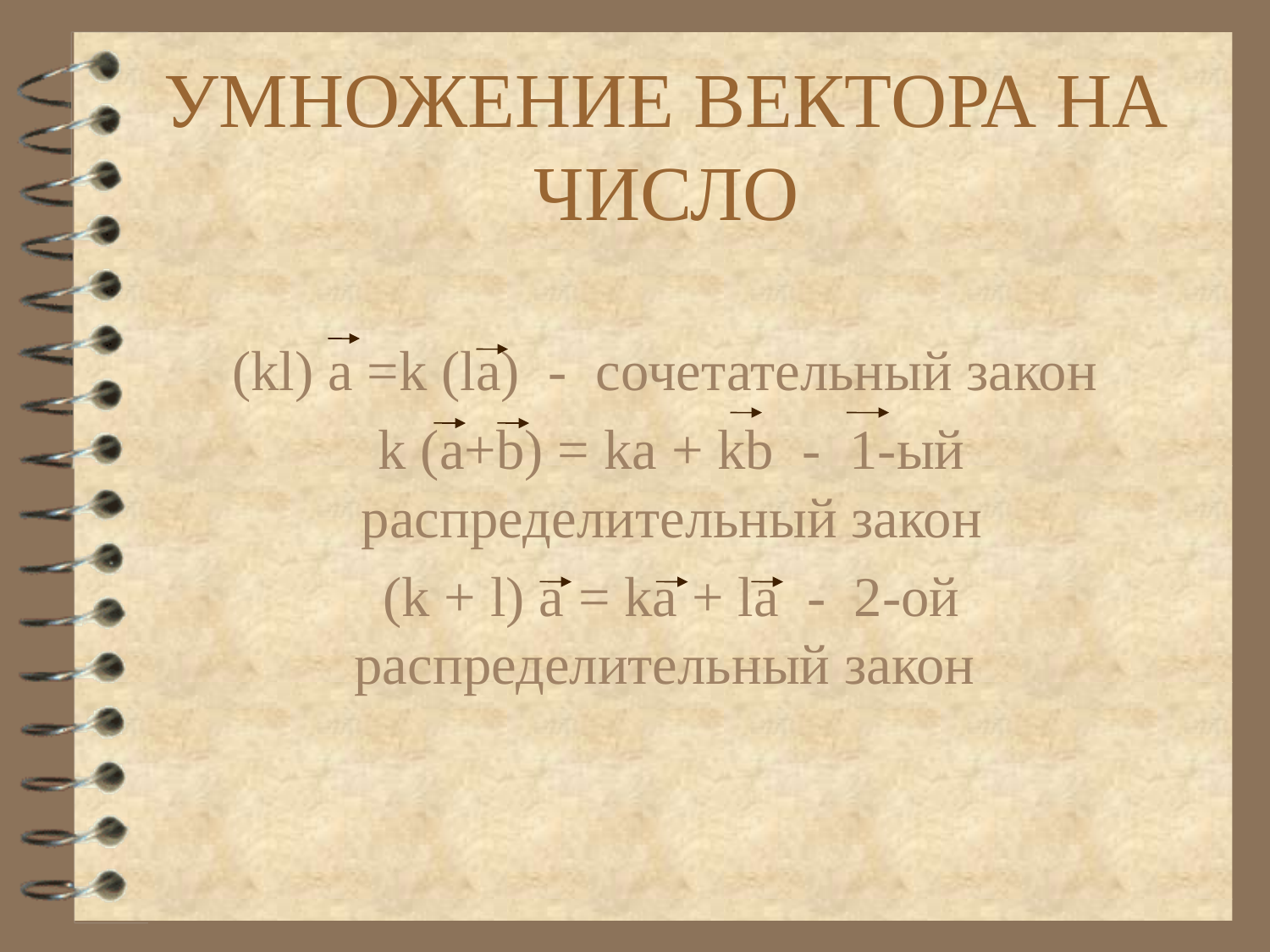

# УМНОЖЕНИЕ ВЕКТОРА НА ЧИСЛО
(kl) a =k (la)  -  сочетательный закон
k (a+b) = ka + kb  -  1-ый распределительный закон
(k + l) a = ka + la  -  2-ой распределительный закон